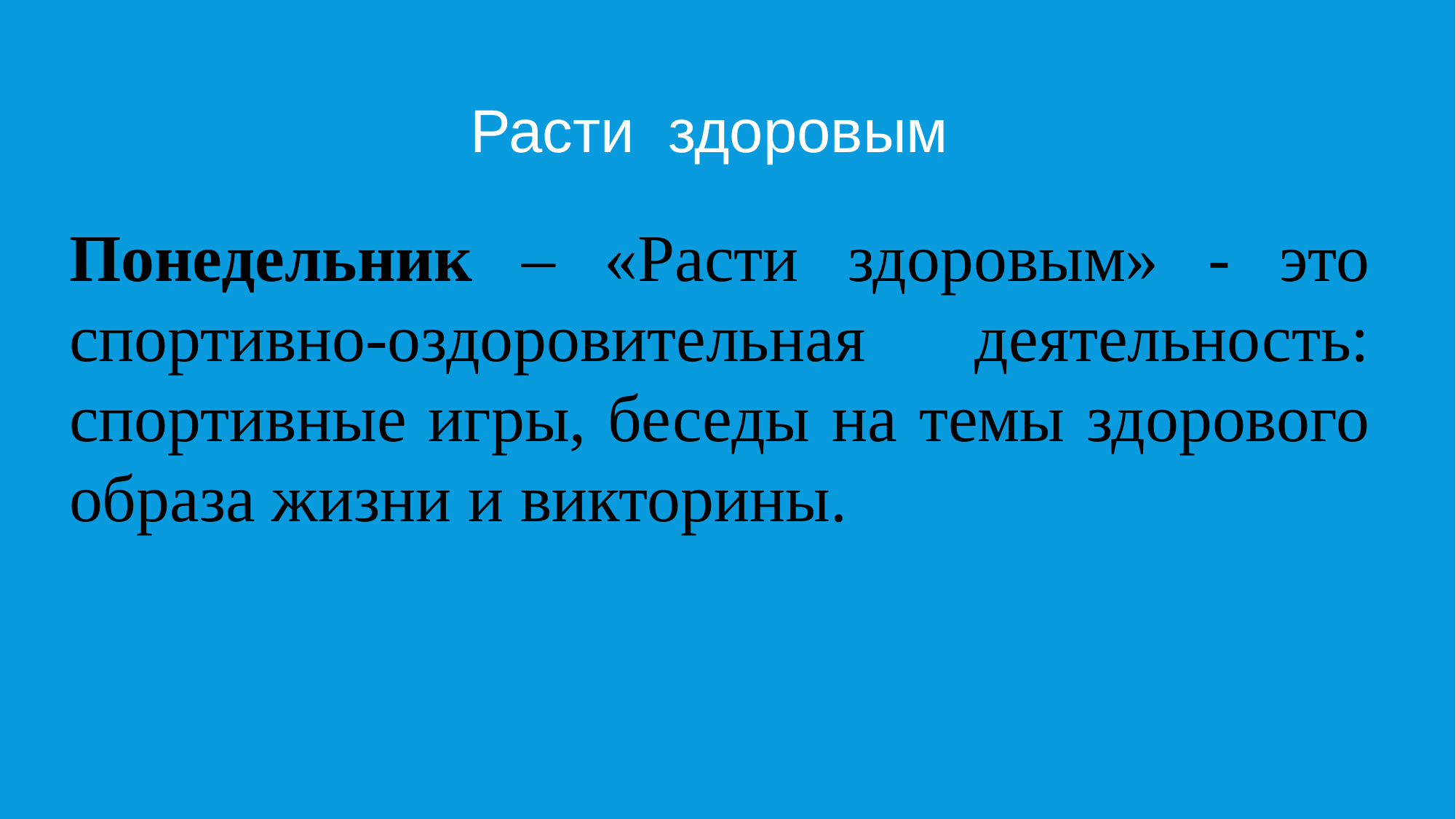

# Расти  здоровым
Понедельник – «Расти здоровым» - это спортивно-оздоровительная деятельность: спортивные игры, беседы на темы здорового образа жизни и викторины.